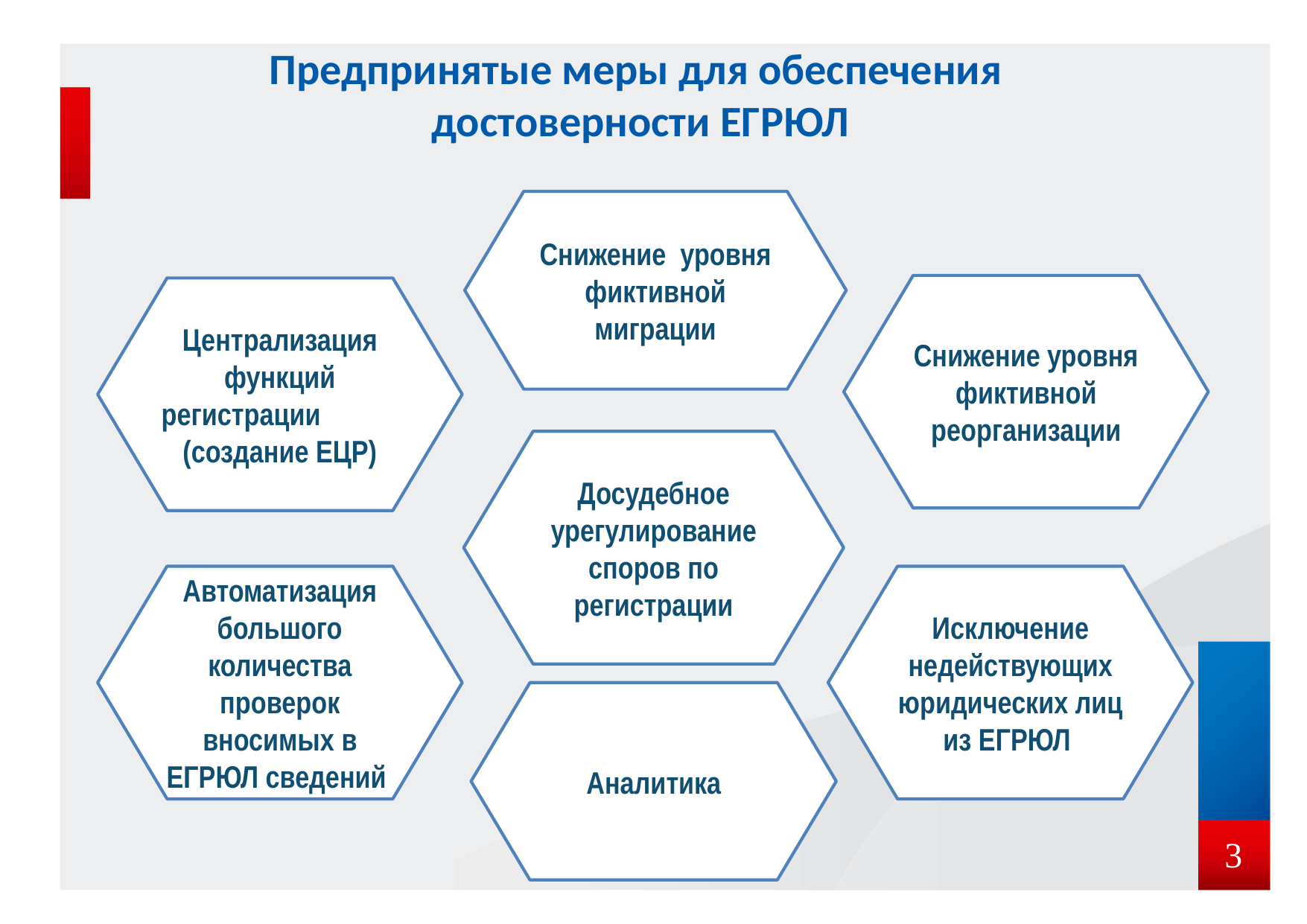

# Предпринятые меры для обеспечения достоверности ЕГРЮЛ
Снижение  уровня фиктивной миграции
Снижение уровня фиктивной реорганизации
Централизация функций регистрации            (создание ЕЦР)
Досудебное урегулирование споров по регистрации
Автоматизация большого количества проверок вносимых в ЕГРЮЛ сведений
Исключение недействующих юридических лиц из ЕГРЮЛ
Аналитика
3